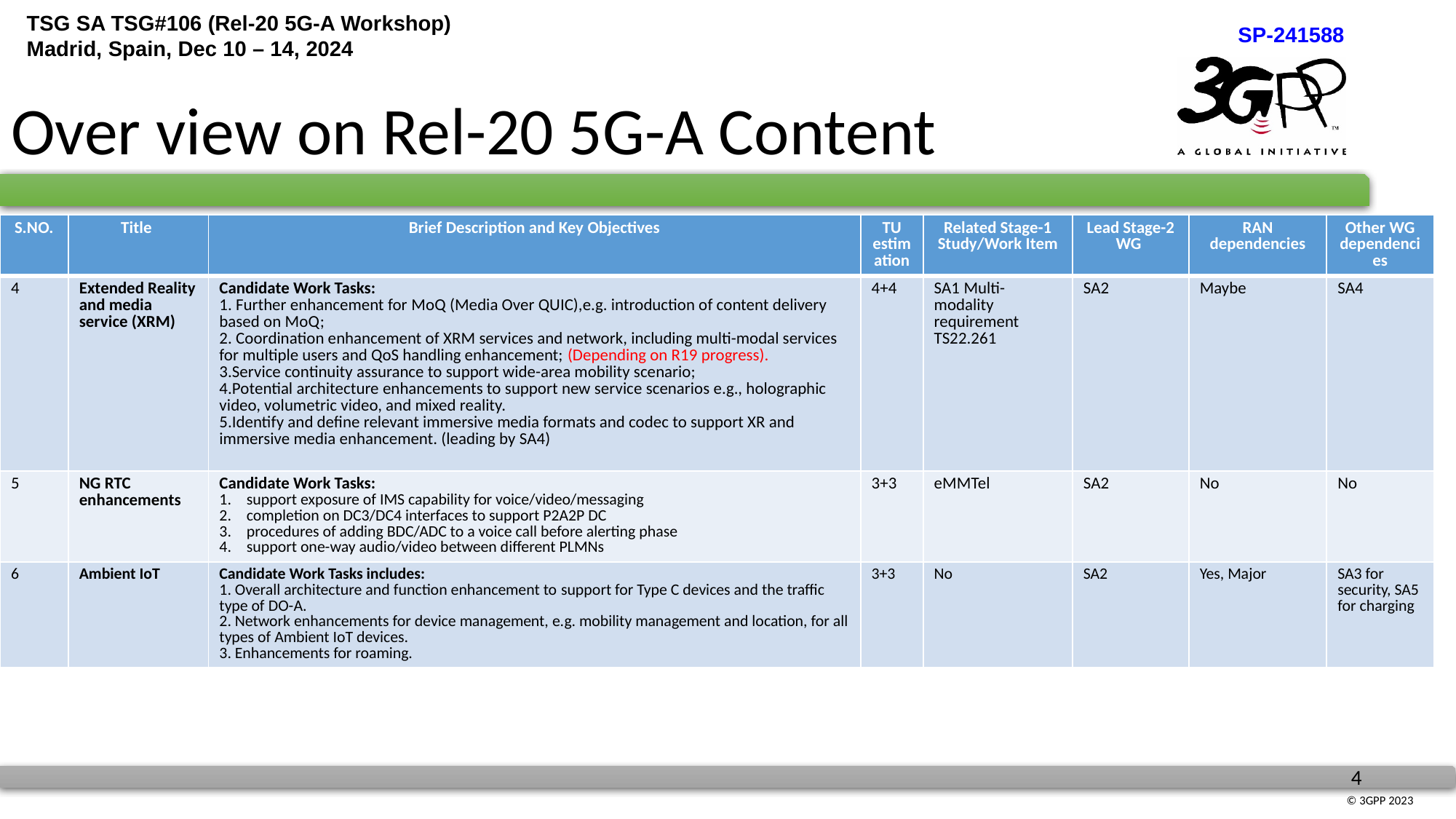

Over view on Rel-20 5G-A Content
| S.NO. | Title | Brief Description and Key Objectives | TU estimation | Related Stage-1 Study/Work Item | Lead Stage-2 WG | RAN dependencies | Other WG dependencies |
| --- | --- | --- | --- | --- | --- | --- | --- |
| 4 | Extended Reality and media service (XRM) | Candidate Work Tasks: 1. Further enhancement for MoQ (Media Over QUIC),e.g. introduction of content delivery based on MoQ; 2. Coordination enhancement of XRM services and network, including multi-modal services for multiple users and QoS handling enhancement; (Depending on R19 progress). 3.Service continuity assurance to support wide-area mobility scenario; 4.Potential architecture enhancements to support new service scenarios e.g., holographic video, volumetric video, and mixed reality. 5.Identify and define relevant immersive media formats and codec to support XR and immersive media enhancement. (leading by SA4) | 4+4 | SA1 Multi-modality requirement TS22.261 | SA2 | Maybe | SA4 |
| 5 | NG RTC enhancements | Candidate Work Tasks: support exposure of IMS capability for voice/video/messaging completion on DC3/DC4 interfaces to support P2A2P DC procedures of adding BDC/ADC to a voice call before alerting phase support one-way audio/video between different PLMNs | 3+3 | eMMTel | SA2 | No | No |
| 6 | Ambient IoT | Candidate Work Tasks includes: 1. Overall architecture and function enhancement to support for Type C devices and the traffic type of DO-A. 2. Network enhancements for device management, e.g. mobility management and location, for all types of Ambient IoT devices. 3. Enhancements for roaming. | 3+3 | No | SA2 | Yes, Major | SA3 for security, SA5 for charging |